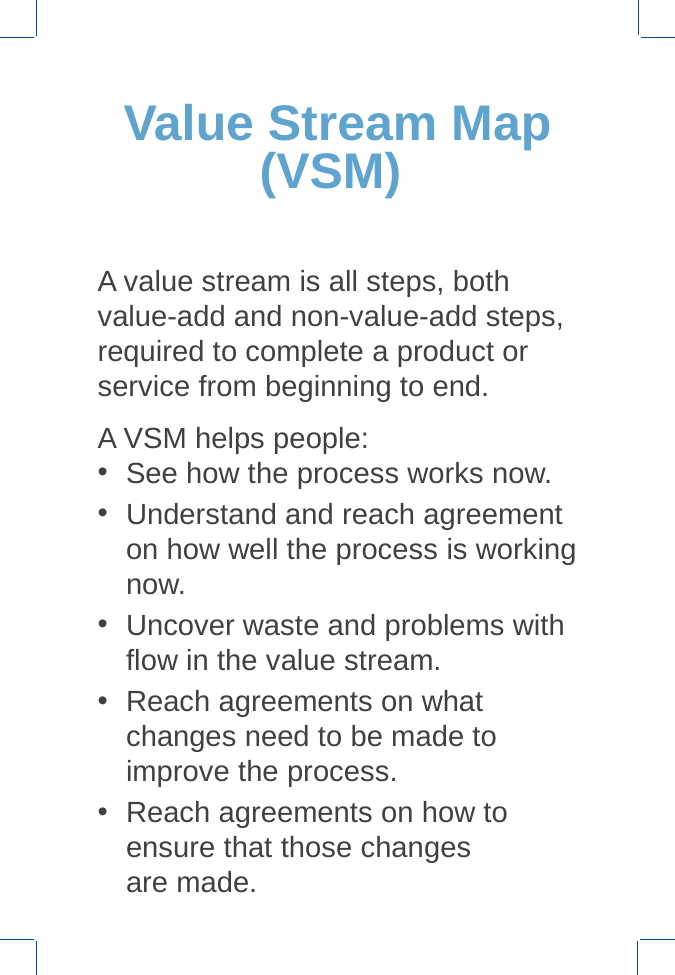

# Value Stream Map (VSM)
A value stream is all steps, both
value-add and non-value-add steps, required to complete a product or service from beginning to end.
A VSM helps people:
See how the process works now.
Understand and reach agreement
on how well the process is working now.
Uncover waste and problems with flow in the value stream.
Reach agreements on what
changes need to be made to
improve the process.
Reach agreements on how to
ensure that those changes
are made.